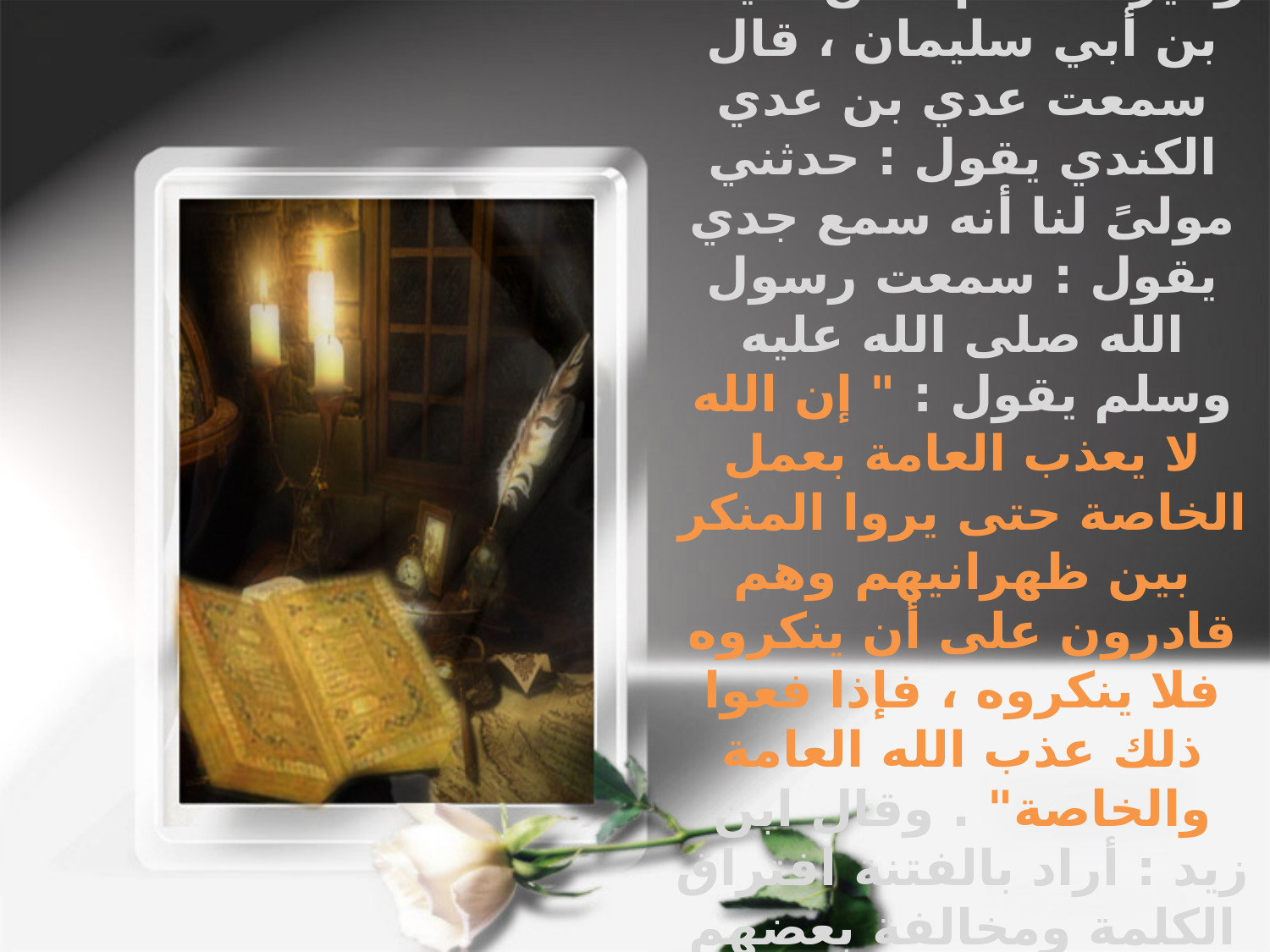

وقال ابن عباس : أمر الله عز وجل المؤمنين أن لا يقروا المنكر بين أظهرهم فيعمهم الله بعذاب يصيب الظالم وغير الظالم . عن سيف بن أبي سليمان ، قال سمعت عدي بن عدي الكندي يقول : حدثني مولىً لنا أنه سمع جدي يقول : سمعت رسول الله صلى الله عليه وسلم يقول : " إن الله لا يعذب العامة بعمل الخاصة حتى يروا المنكر بين ظهرانيهم وهم قادرون على أن ينكروه فلا ينكروه ، فإذا فعوا ذلك عذب الله العامة والخاصة" . وقال ابن زيد : أراد بالفتنة افتراق الكلمة ومخالفة بعضهم بعضاً .
ــ وليحق الحق أصبح الصالحون عاجزون من كثرة المنكرات !!